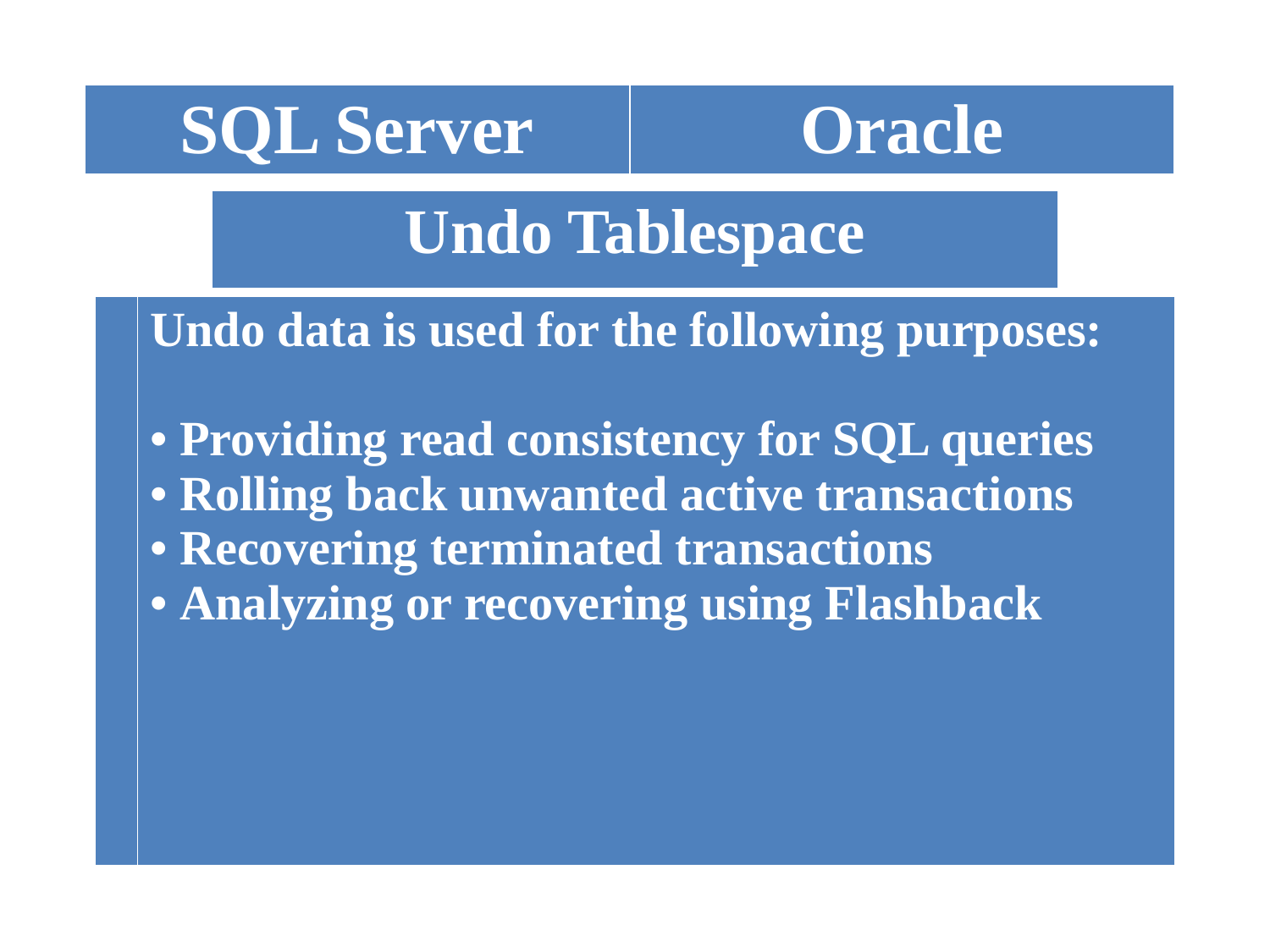

| SQL Server | Oracle |
| --- | --- |
| Undo Tablespace |
| --- |
|  | Undo data is used for the following purposes: • Providing read consistency for SQL queries • Rolling back unwanted active transactions • Recovering terminated transactions • Analyzing or recovering using Flashback |
| --- | --- |